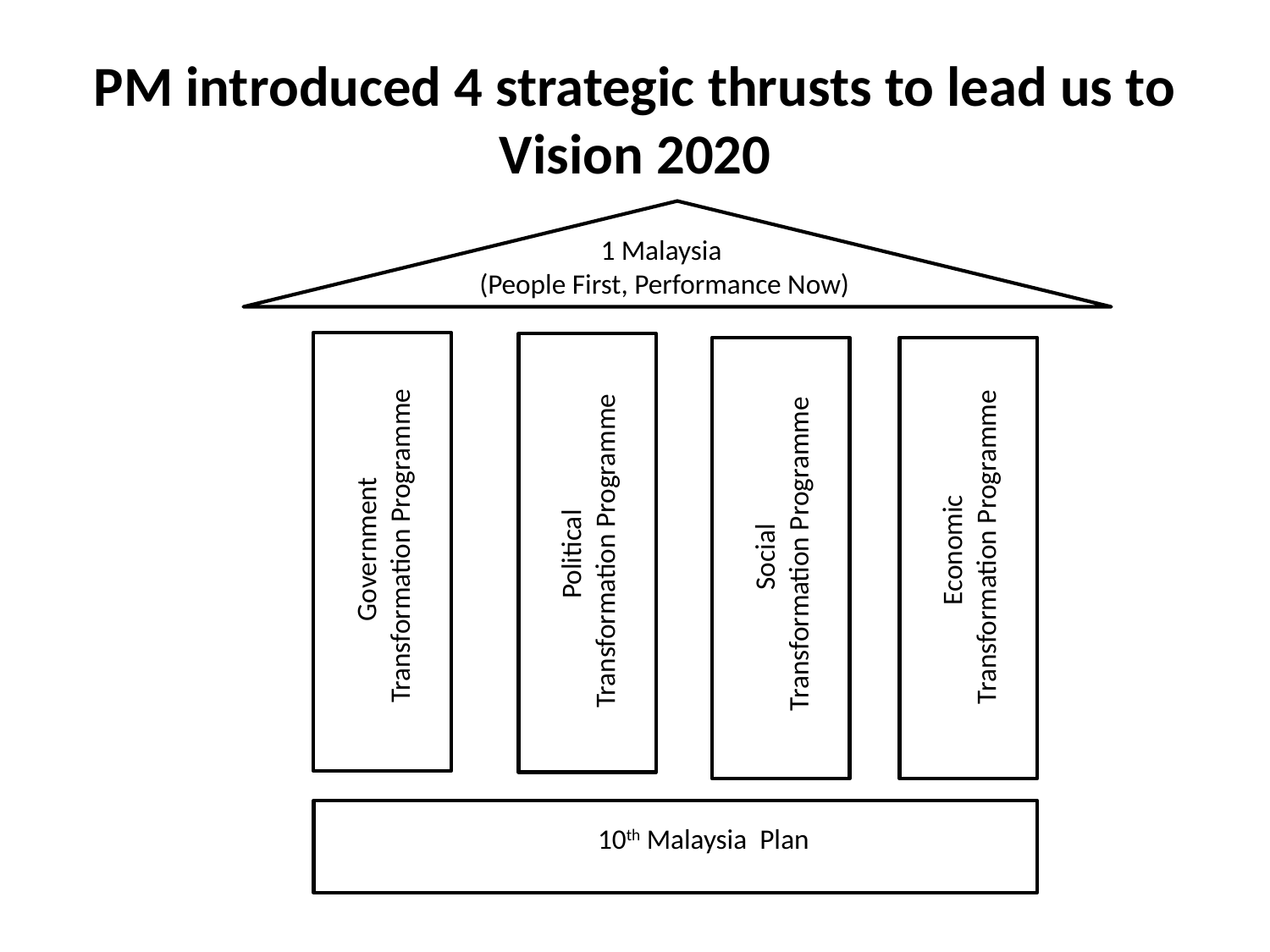

# PM introduced 4 strategic thrusts to lead us to Vision 2020

1 Malaysia
(People First, Performance Now)

Government
 Transformation Programme
Economic
 Transformation Programme
Political
 Transformation Programme
Social
 Transformation Programme
10th Malaysia  Plan